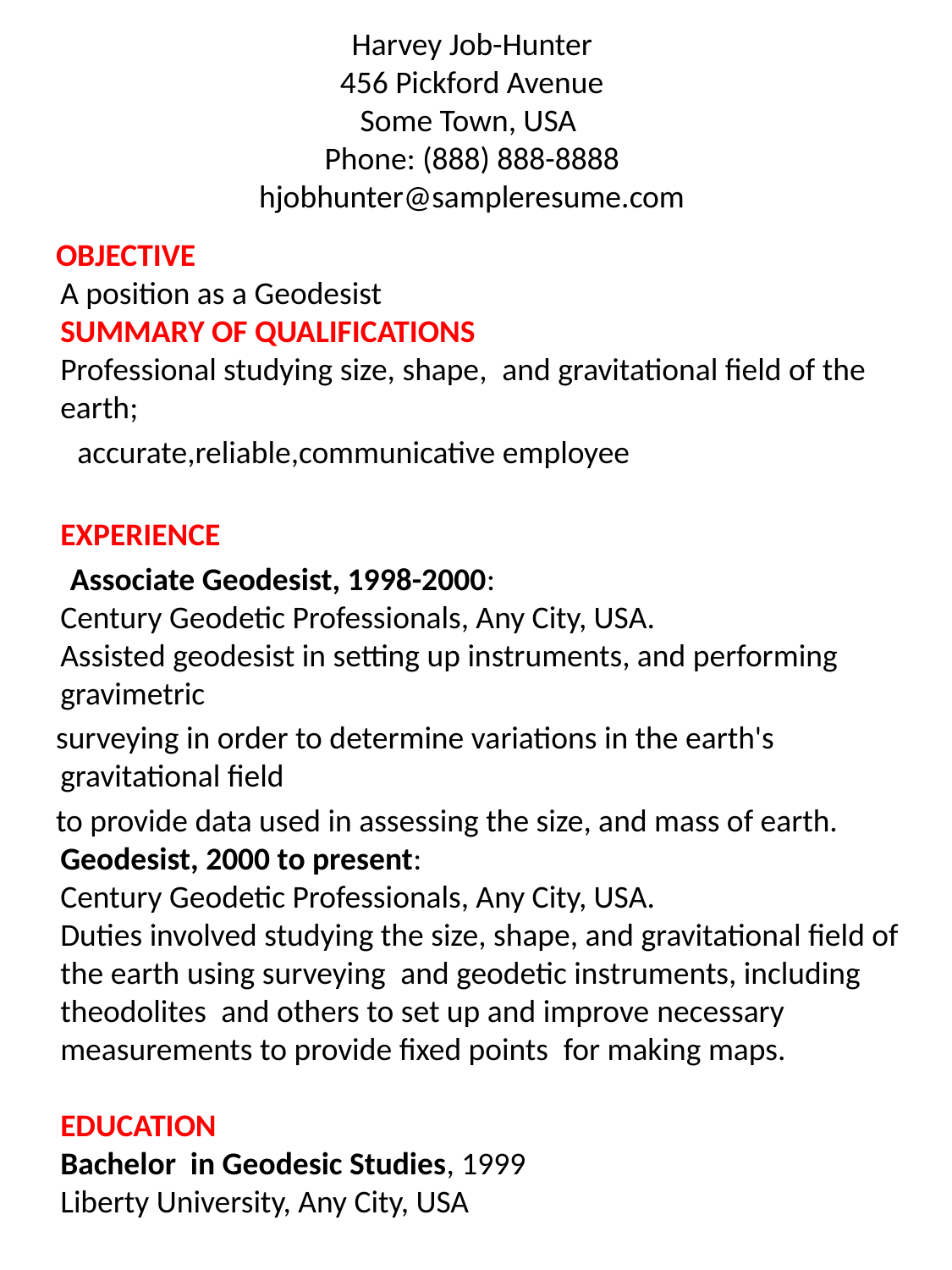

# Harvey Job-Hunter 456 Pickford Avenue Some Town, USA Phone: (888) 888-8888 hjobhunter@sampleresume.com
      OBJECTIVE
A position as a Geodesist
SUMMARY OF QUALIFICATIONS
Professional studying size, shape,  and gravitational field of the earth;
         accurate,reliable,communicative employee
EXPERIENCE
        Associate Geodesist, 1998-2000: 
Century Geodetic Professionals, Any City, USA. 
Assisted geodesist in setting up instruments, and performing gravimetric
      surveying in order to determine variations in the earth's gravitational field
      to provide data used in assessing the size, and mass of earth.
Geodesist, 2000 to present: 
Century Geodetic Professionals, Any City, USA.
Duties involved studying the size, shape, and gravitational field of the earth using surveying  and geodetic instruments, including theodolites  and others to set up and improve necessary measurements to provide fixed points  for making maps.
EDUCATION
Bachelor  in Geodesic Studies, 1999
Liberty University, Any City, USA